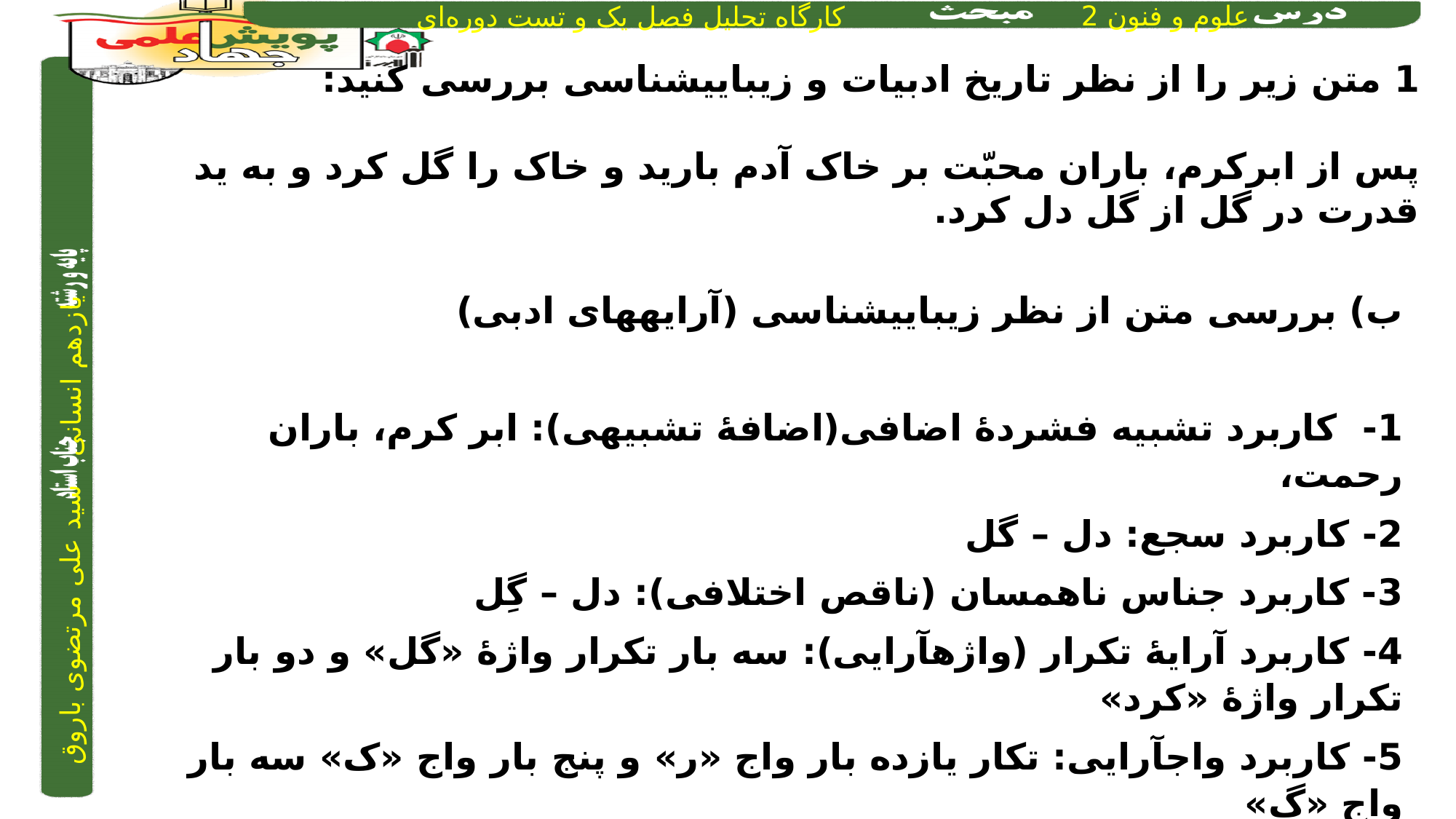

1 متن زیر را از نظر تاریخ ادبیات و زیباییشناسی بررسی کنید:

پس از ابرکرم، باران محبّت بر خاک آدم بارید و خاک را گل کرد و به ید قدرت در گل از گل دل کرد.
ب) بررسی متن از نظر زیبایی­شناسی (آرایه­های ادبی)

1-  کاربرد تشبیه فشردۀ اضافی(اضافۀ تشبیهی): ابر کرم، باران رحمت،
2- کاربرد سجع: دل – گل
3- کاربرد جناس ناهمسان (ناقص اختلافی): دل – گِل
4- کاربرد آرایۀ تکرار (واژه­آرایی): سه بار تکرار واژۀ «گل» و دو بار تکرار واژۀ «کرد»
5- کاربرد واج­آرایی: تکار یازده بار واج «ر» و پنج بار واج «ک» سه بار واج «گ»